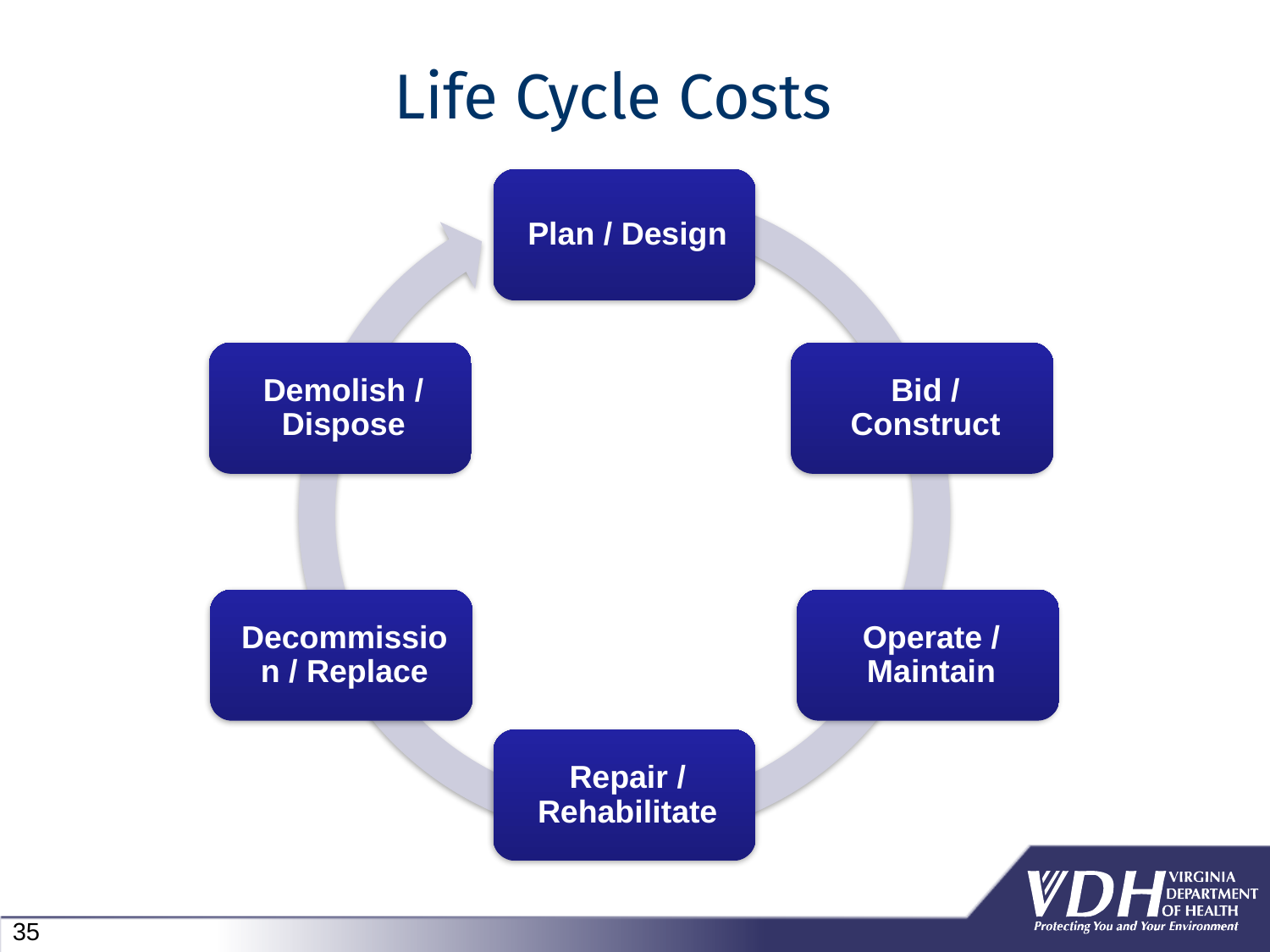

# Life Cycle Costs
Plan / Design
Bid / Construct
Operate / Maintain
Repair / Rehabilitate
Decommission / Replace
Demolish / Dispose